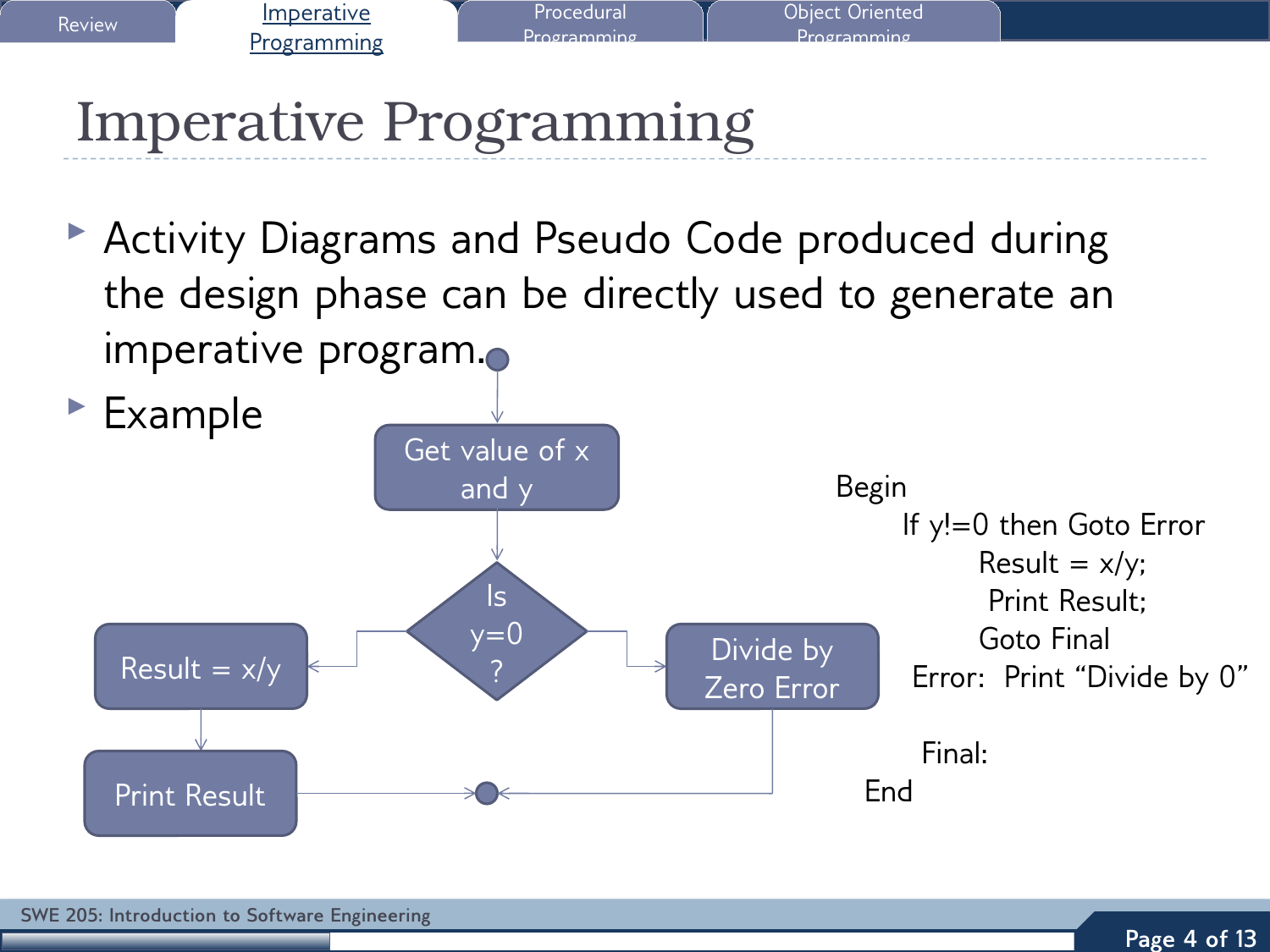

Review
Imperative Programming
Procedural Programming
Object Oriented Programming
# Imperative Programming
Activity Diagrams and Pseudo Code produced during the design phase can be directly used to generate an imperative program.
Example

Get value of x and y
Is y=0?
Divide by Zero Error
Result = x/y
Print Result

Begin
       If y!=0 then Goto Error
               Result = x/y;
                Print Result;
               Goto Final
        Error:  Print “Divide by 0”

         Final:
   End

Page 4 of 13